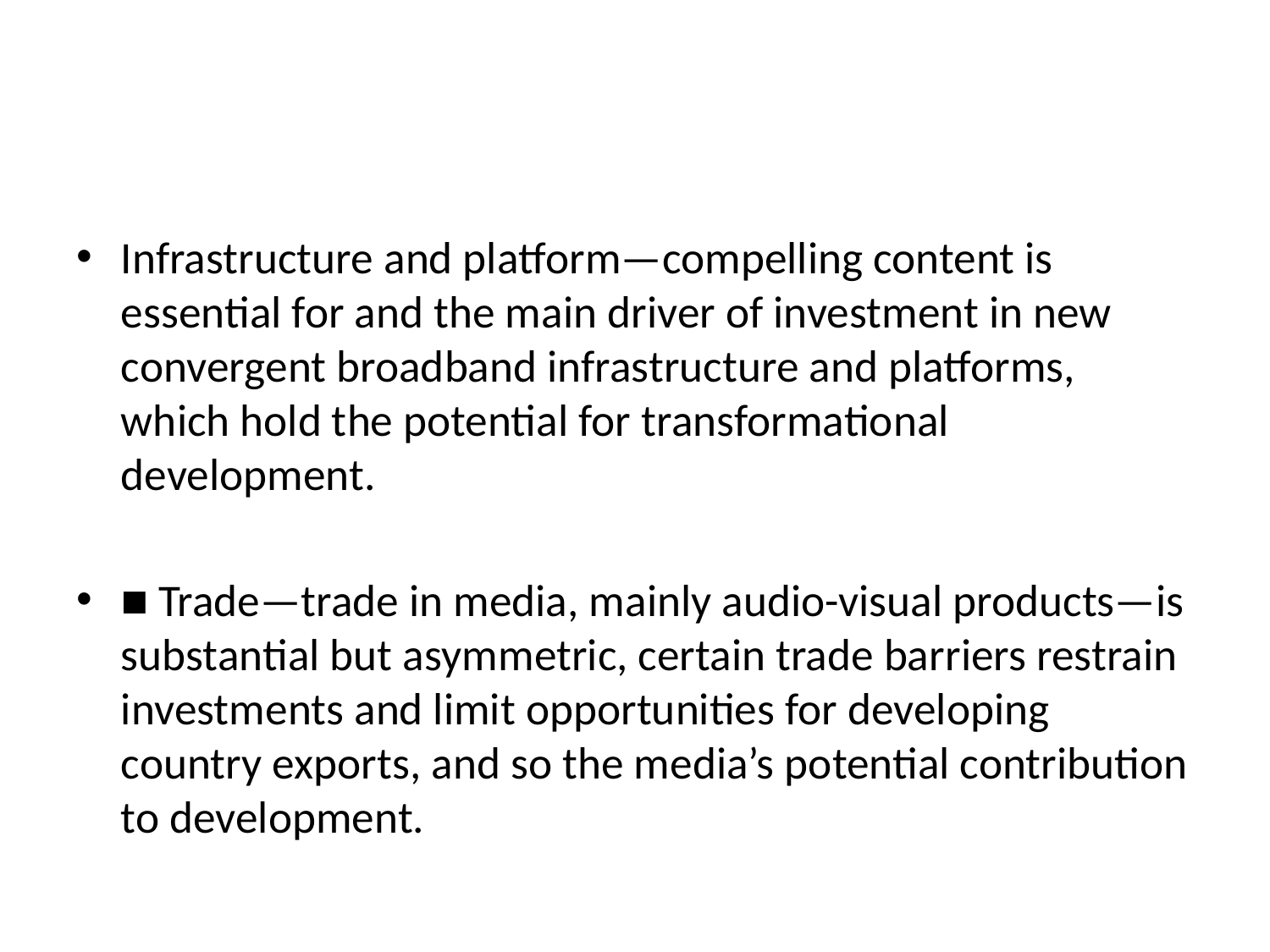

#
Infrastructure and platform—compelling content is essential for and the main driver of investment in new convergent broadband infrastructure and platforms, which hold the potential for transformational development.

■ Trade—trade in media, mainly audio-visual products—is substantial but asymmetric, certain trade barriers restrain investments and limit opportunities for developing country exports, and so the media’s potential contribution to development.